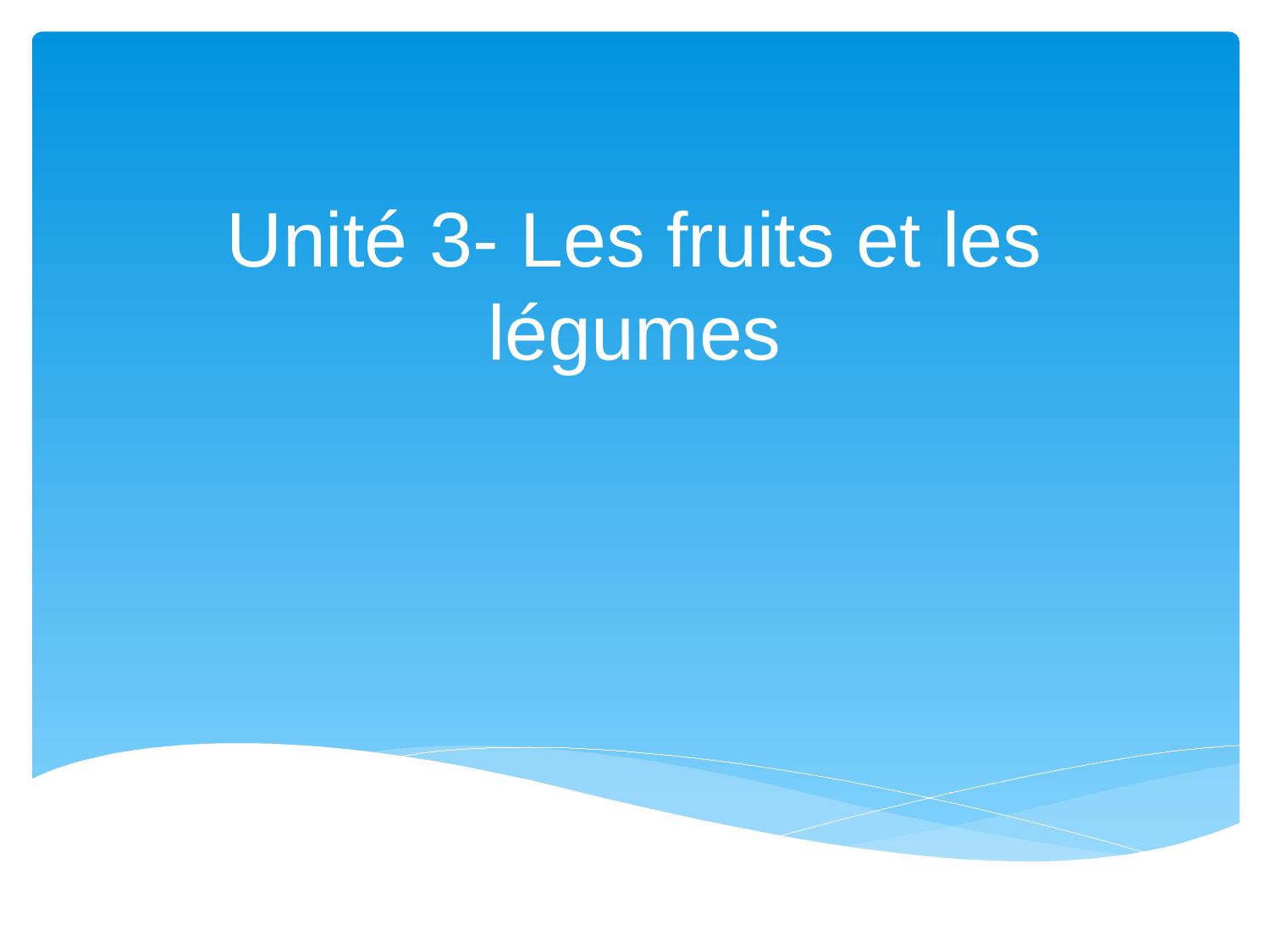

# Unité 3- Les fruits et les légumes